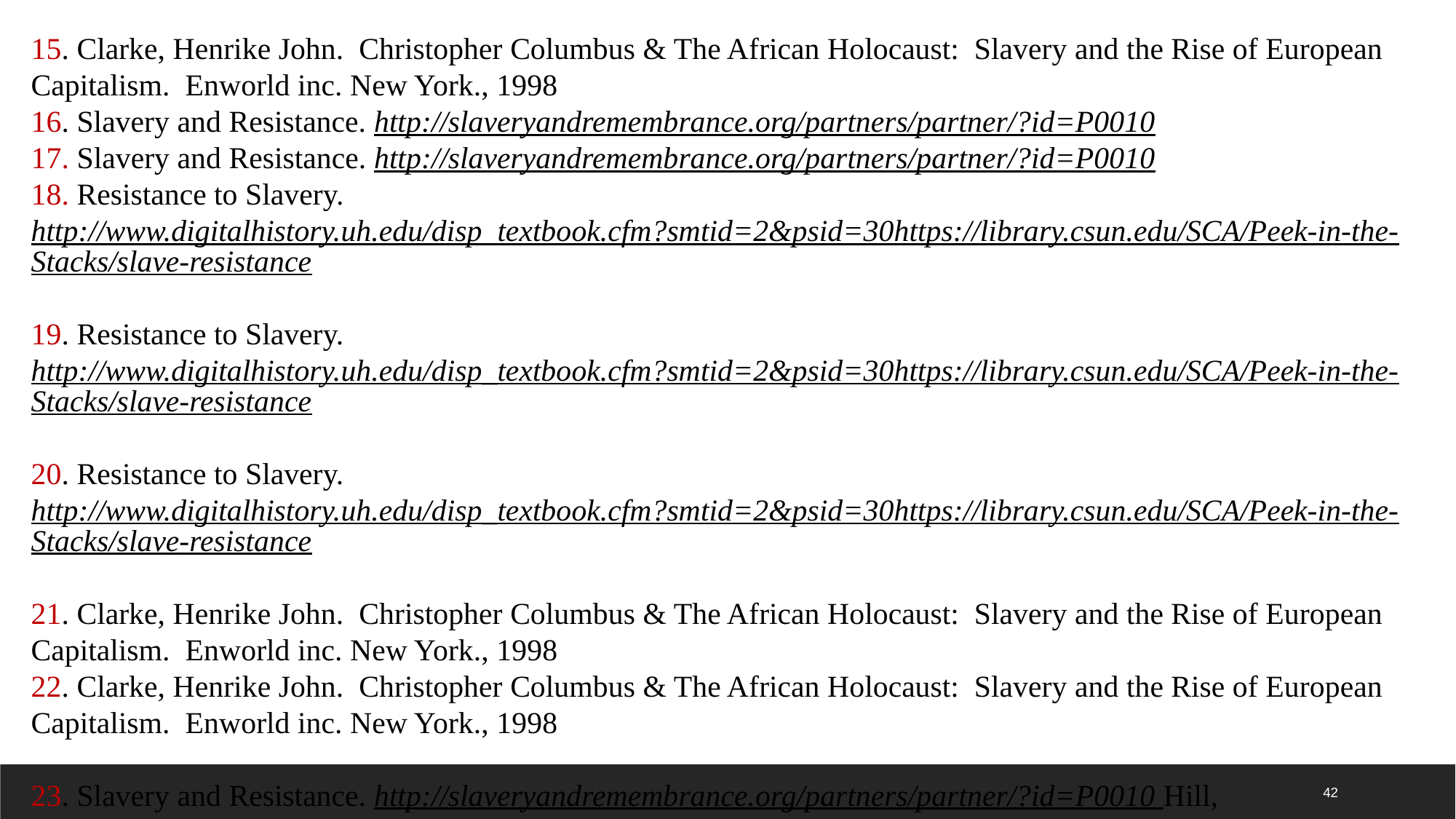

15. Clarke, Henrike John.  Christopher Columbus & The African Holocaust:  Slavery and the Rise of European Capitalism.  Enworld inc. New York., 1998
16. Slavery and Resistance. http://slaveryandremembrance.org/partners/partner/?id=P0010
17. Slavery and Resistance. http://slaveryandremembrance.org/partners/partner/?id=P0010
18. Resistance to Slavery. http://www.digitalhistory.uh.edu/disp_textbook.cfm?smtid=2&psid=30https://library.csun.edu/SCA/Peek-in-the-Stacks/slave-resistance
19. Resistance to Slavery. http://www.digitalhistory.uh.edu/disp_textbook.cfm?smtid=2&psid=30https://library.csun.edu/SCA/Peek-in-the-Stacks/slave-resistance
20. Resistance to Slavery. http://www.digitalhistory.uh.edu/disp_textbook.cfm?smtid=2&psid=30https://library.csun.edu/SCA/Peek-in-the-Stacks/slave-resistance
21. Clarke, Henrike John.  Christopher Columbus & The African Holocaust:  Slavery and the Rise of European Capitalism.  Enworld inc. New York., 1998
22. Clarke, Henrike John.  Christopher Columbus & The African Holocaust:  Slavery and the Rise of European Capitalism.  Enworld inc. New York., 1998

23. Slavery and Resistance. http://slaveryandremembrance.org/partners/partner/?id=P0010 Hill,
42